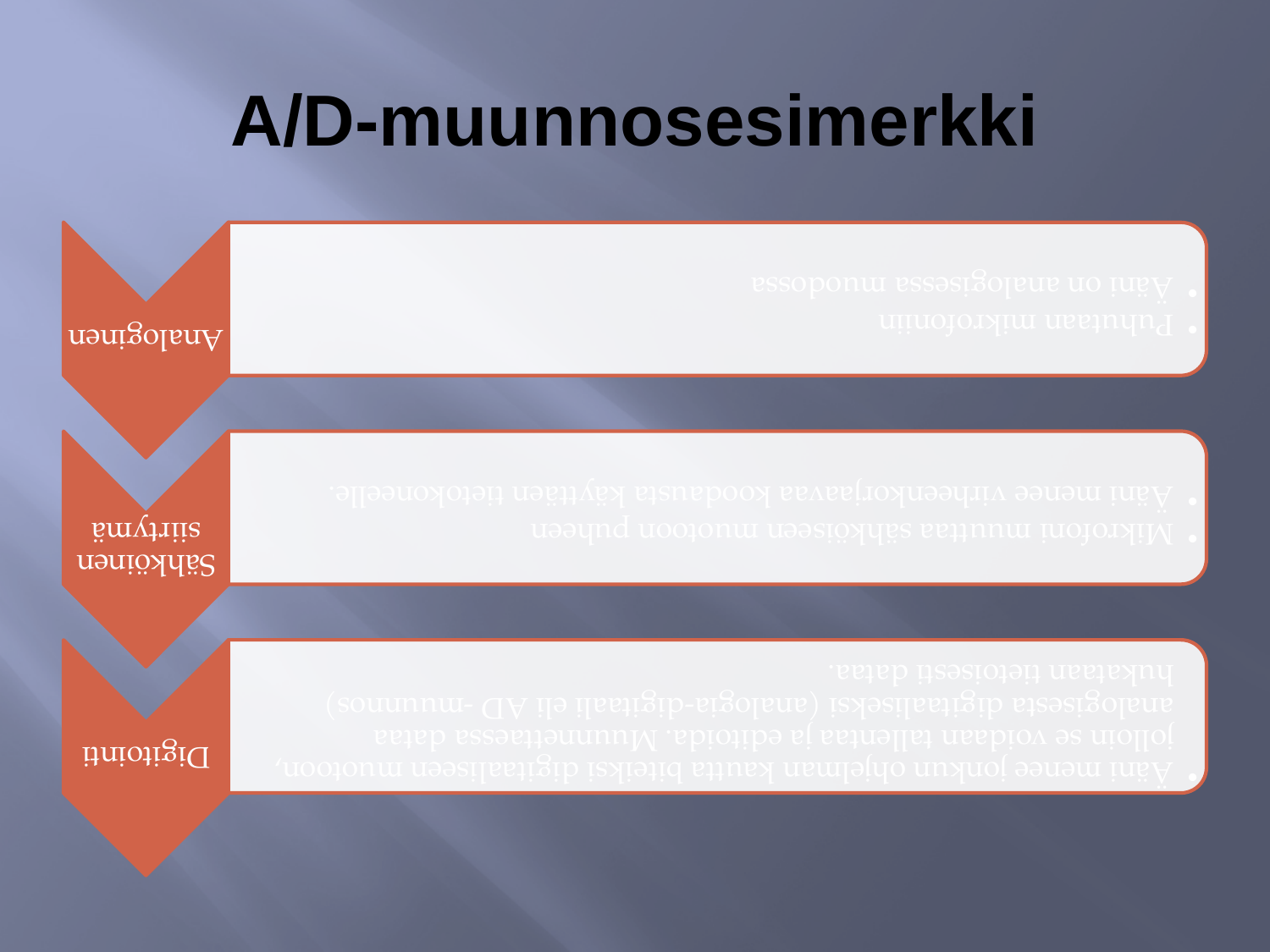

# A/D-muunnosesimerkki
Analoginen
Puhutaan mikrofoniin
Ääni on analogisessa muodossa
Sähköinen siirtymä
Mikrofoni muuttaa sähköiseen muotoon puheen
Ääni menee virheenkorjaavaa koodausta käyttäen tietokoneelle.
Digitointi
Ääni menee jonkun ohjelman kautta biteiksi digitaaliseen muotoon, jolloin se voidaan tallentaa ja editoida. Muunnettaessa dataa analogisesta digitaaliseksi (analogia-digitaali eli AD -muunnos) hukataan tietoisesti dataa.